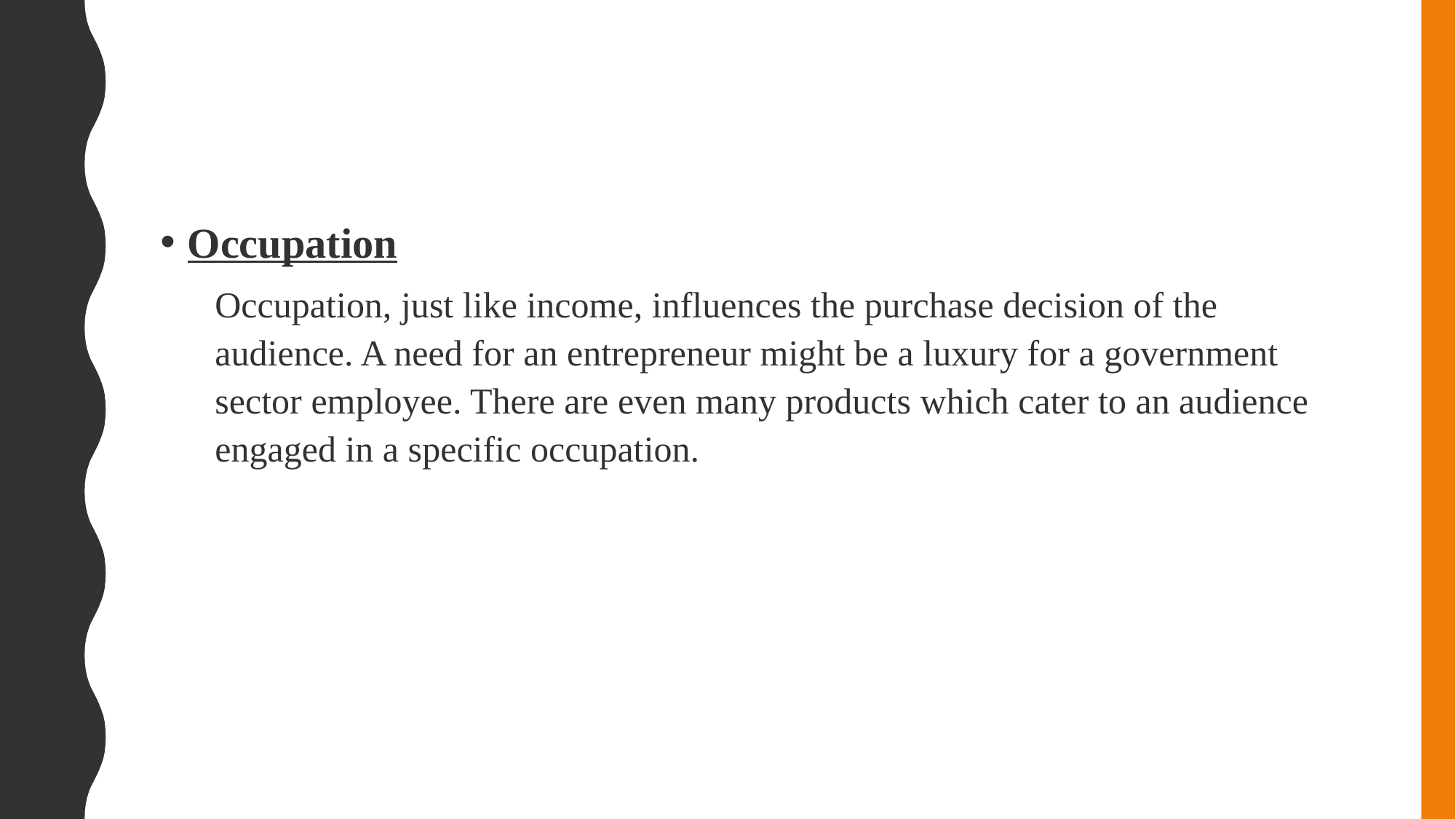

#
Occupation
Occupation, just like income, influences the purchase decision of the audience. A need for an entrepreneur might be a luxury for a government sector employee. There are even many products which cater to an audience engaged in a specific occupation.